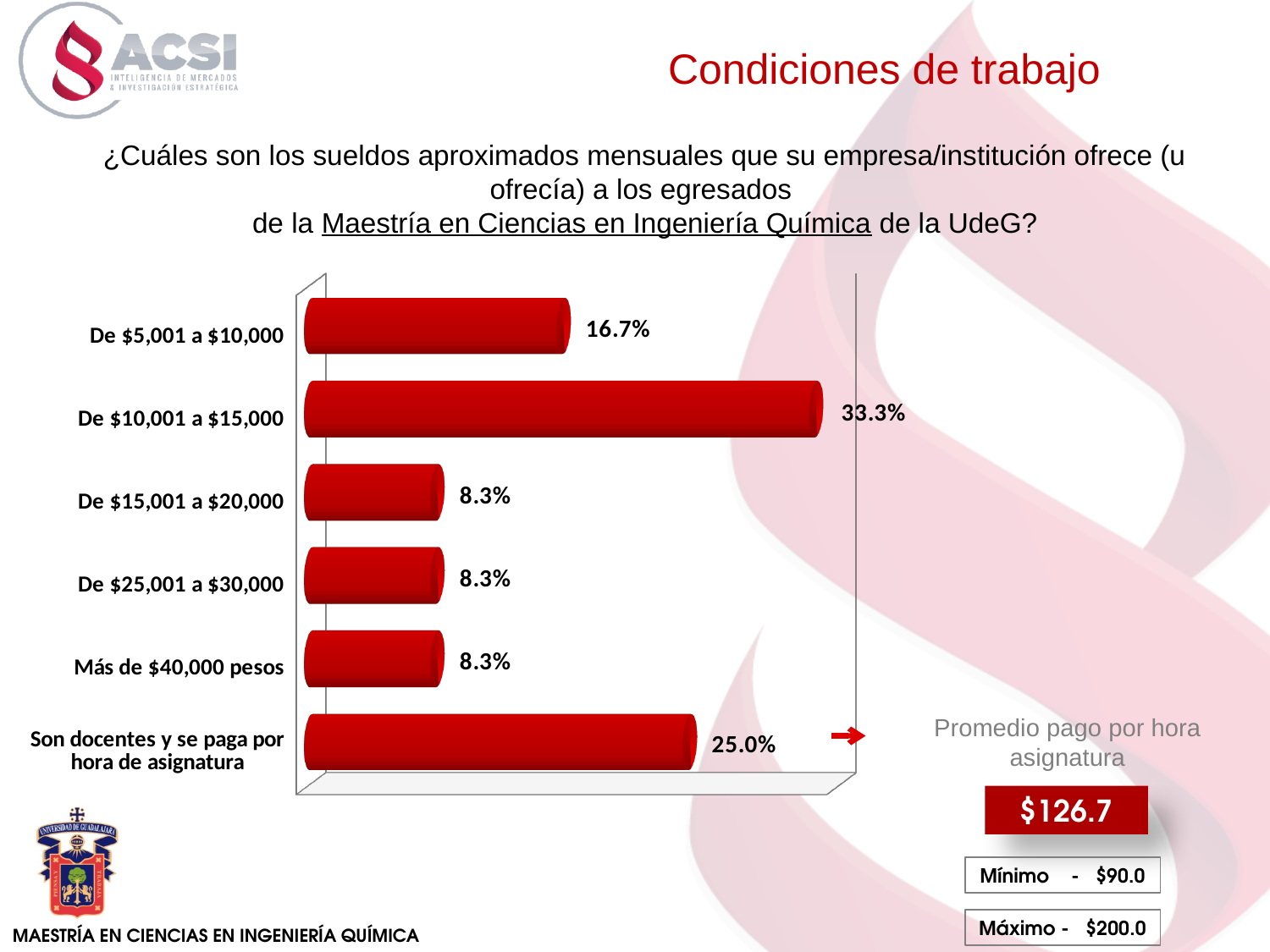

Condiciones de trabajo
¿Cuáles son los sueldos aproximados mensuales que su empresa/institución ofrece (u ofrecía) a los egresados
de la Maestría en Ciencias en Ingeniería Química de la UdeG?

[unsupported chart]

Promedio pago por hora asignatura
$126.7
Mínimo    -   $90.0
Máximo -   $200.0